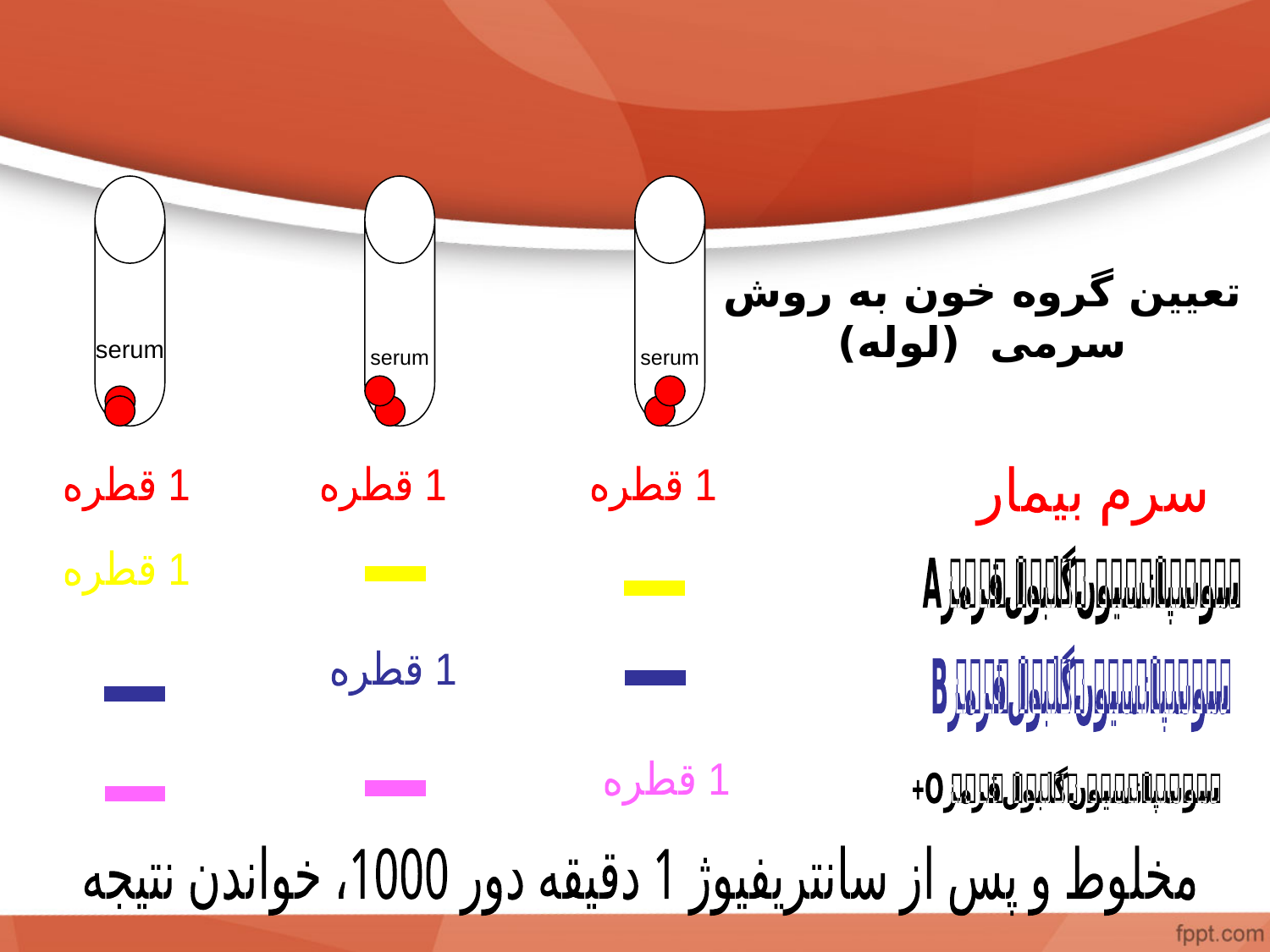

serum

serum

serum

# تعيين گروه خون به روش سرمی  (لوله)

سرم بيمار
1 قطره
1 قطره
1 قطره
سوسپانسیون گلبول قرمز A
1 قطره
-
-
  سوسپانسیون گلبول قرمز B
1 قطره
-
-
1 قطره
سوسپانسیون گلبول قرمز O+
-
-
مخلوط و پس از سانتريفيوژ 1 دقيقه دور 1000، خواندن نتيجه